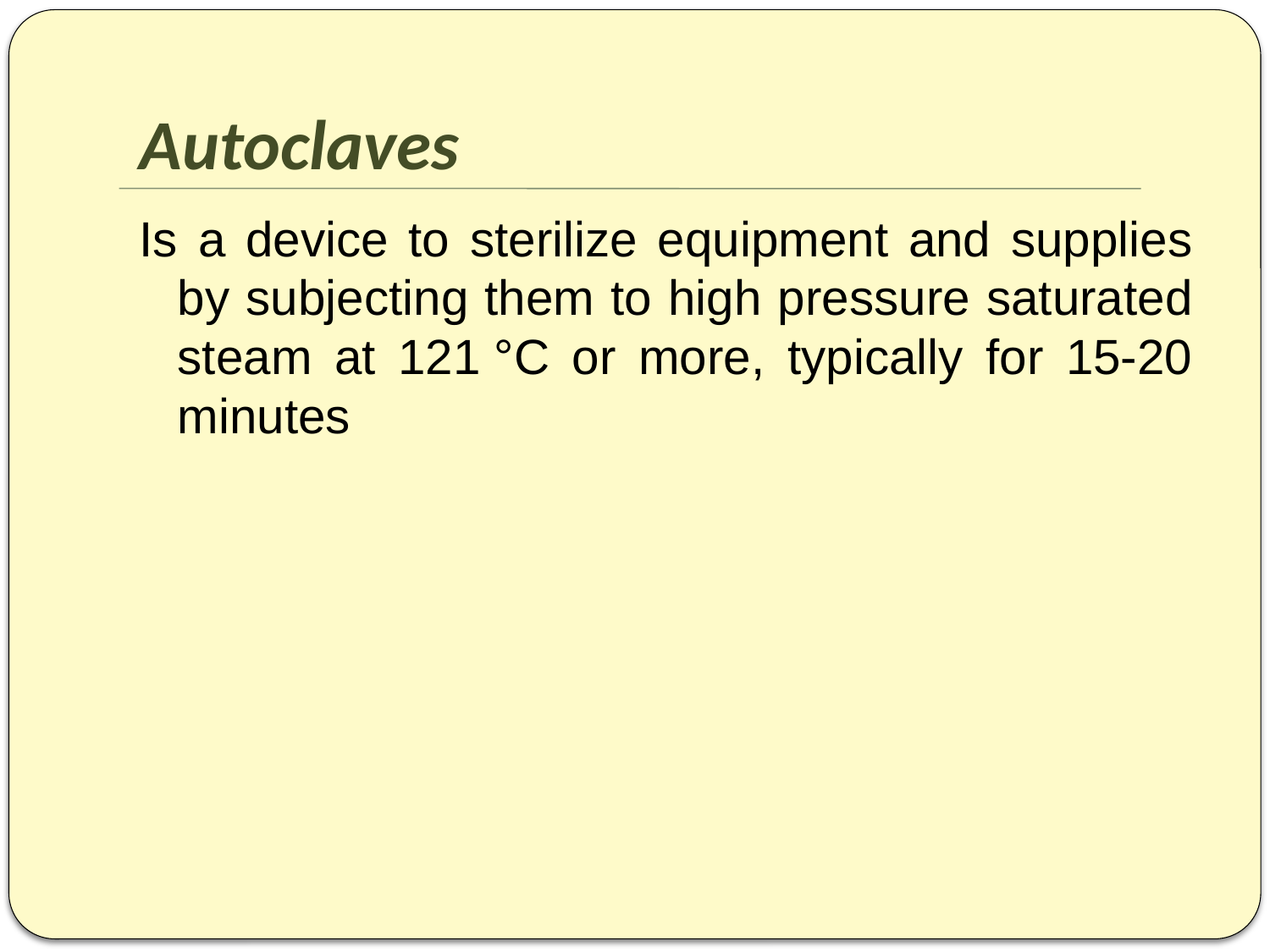

# Autoclaves
Is a device to sterilize equipment and supplies by subjecting them to high pressure saturated steam at 121 °C or more, typically for 15-20 minutes